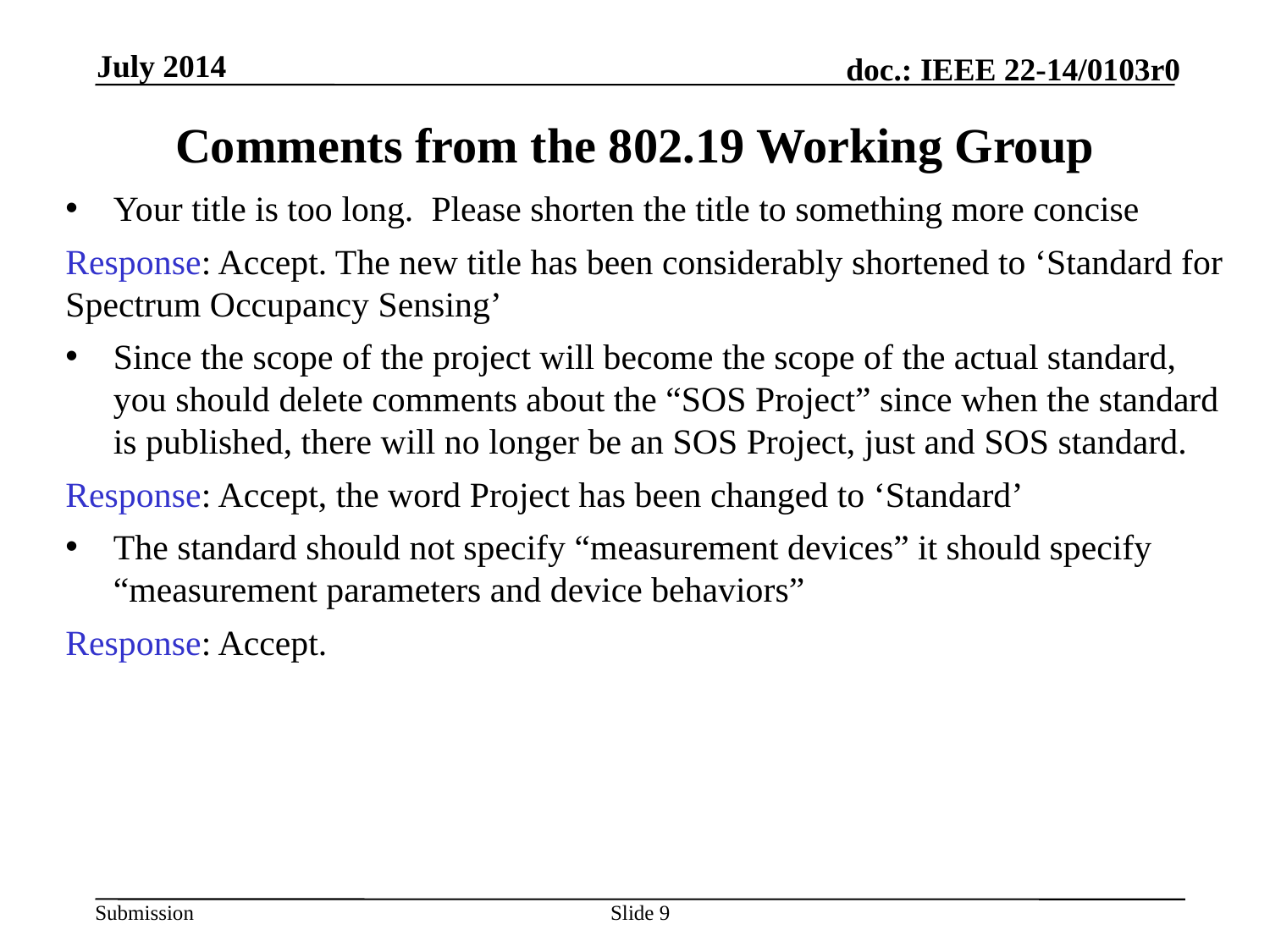

July 2014
# Comments from the 802.19 Working Group
Your title is too long.  Please shorten the title to something more concise
Response: Accept. The new title has been considerably shortened to ‘Standard for Spectrum Occupancy Sensing’
Since the scope of the project will become the scope of the actual standard, you should delete comments about the “SOS Project” since when the standard is published, there will no longer be an SOS Project, just and SOS standard.
Response: Accept, the word Project has been changed to ‘Standard’
The standard should not specify “measurement devices” it should specify “measurement parameters and device behaviors”
Response: Accept.

Slide 9